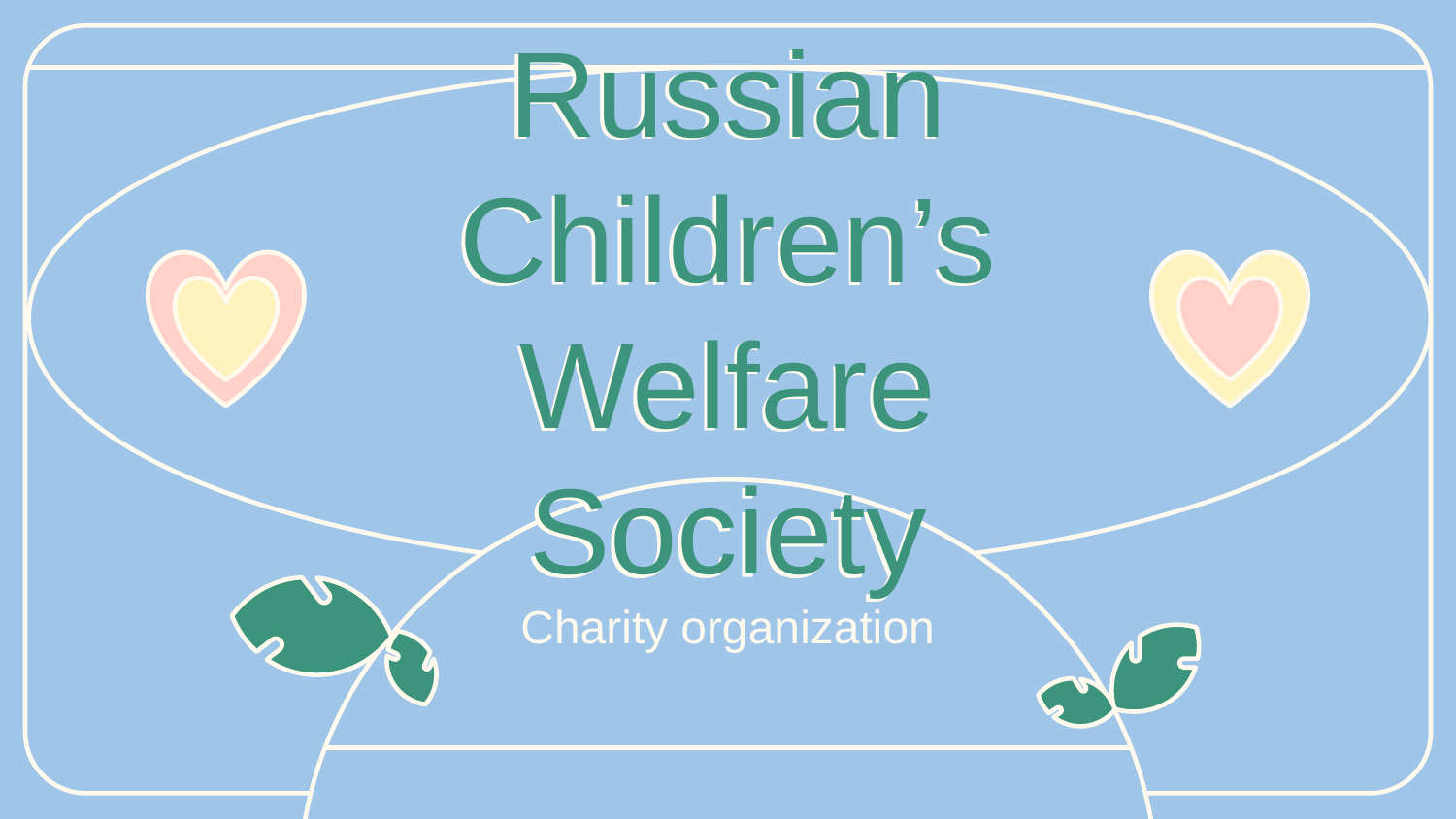

# Russian Children’s Welfare Society

Charity organization